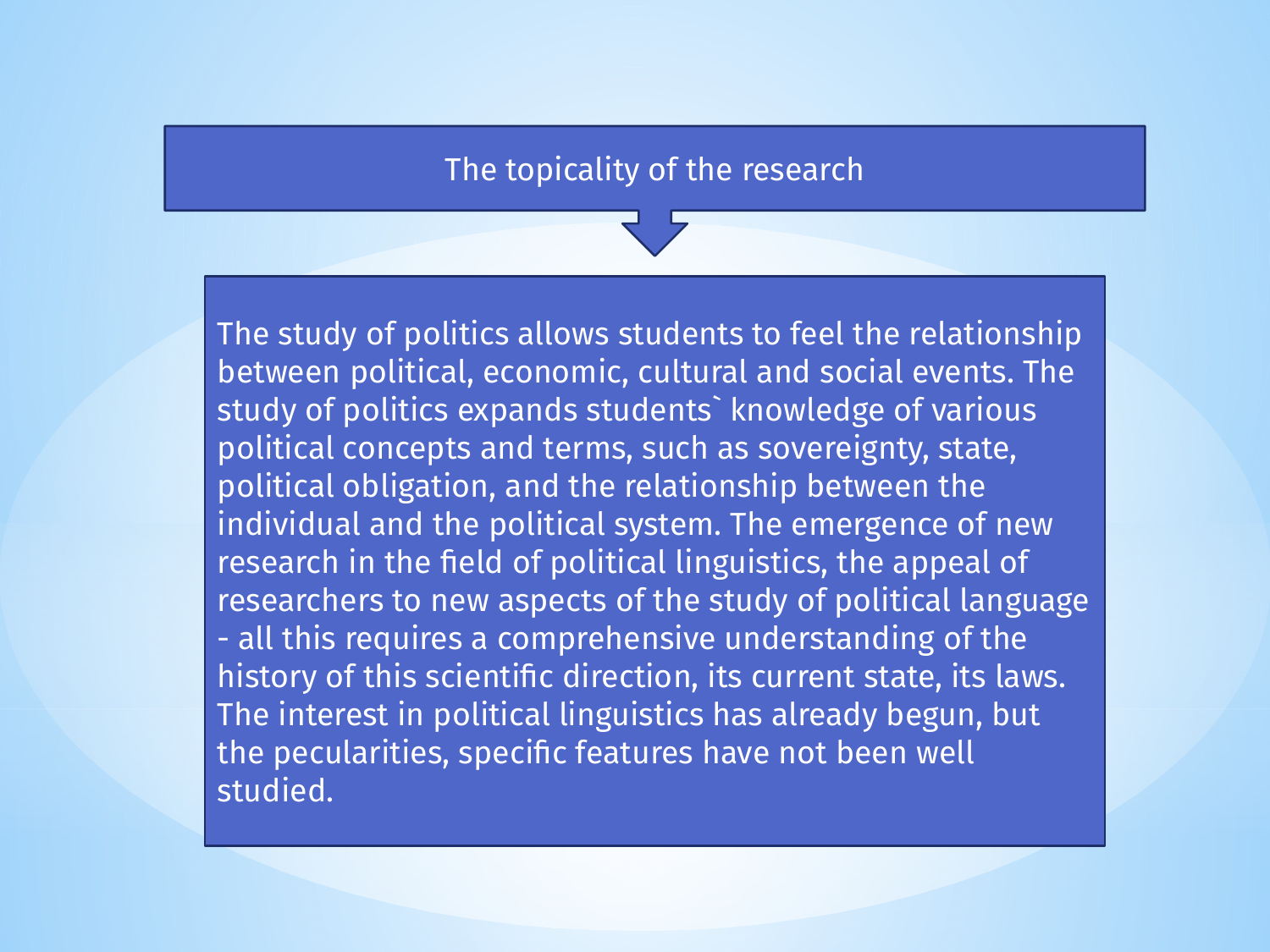

The topicality of the research
The study of politics allows students to feel the relationship between political, economic, cultural and social events. The study of politics expands students` knowledge of various political concepts and terms, such as sovereignty, state, political obligation, and the relationship between the individual and the political system. The emergence of new research in the field of political linguistics, the appeal of researchers to new aspects of the study of political language - all this requires a comprehensive understanding of the history of this scientific direction, its current state, its laws. The interest in political linguistics has already begun, but the pecularities, specific features have not been well studied.